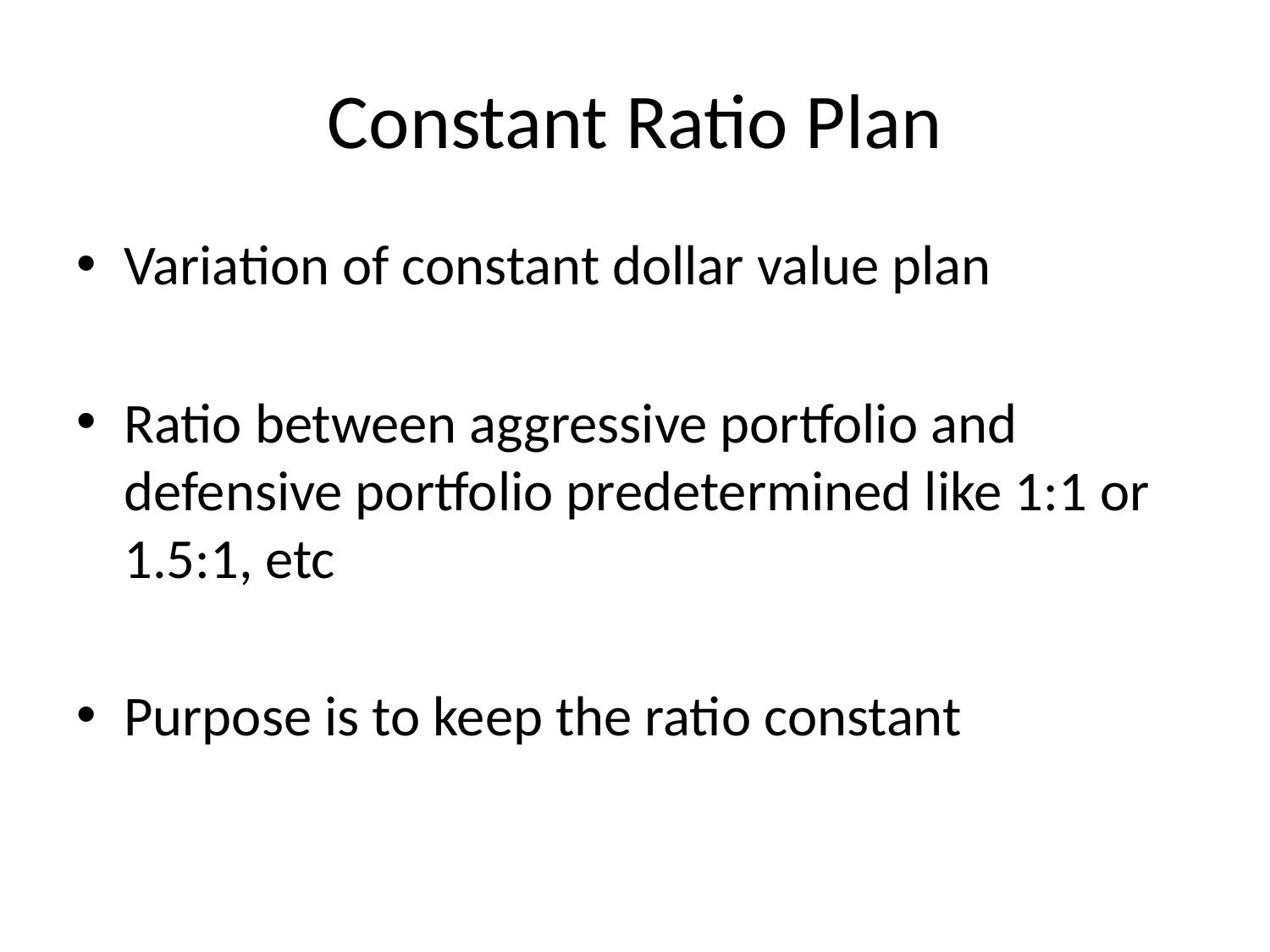

# Constant Ratio Plan
Variation of constant dollar value plan

Ratio between aggressive portfolio and defensive portfolio predetermined like 1:1 or 1.5:1, etc

Purpose is to keep the ratio constant